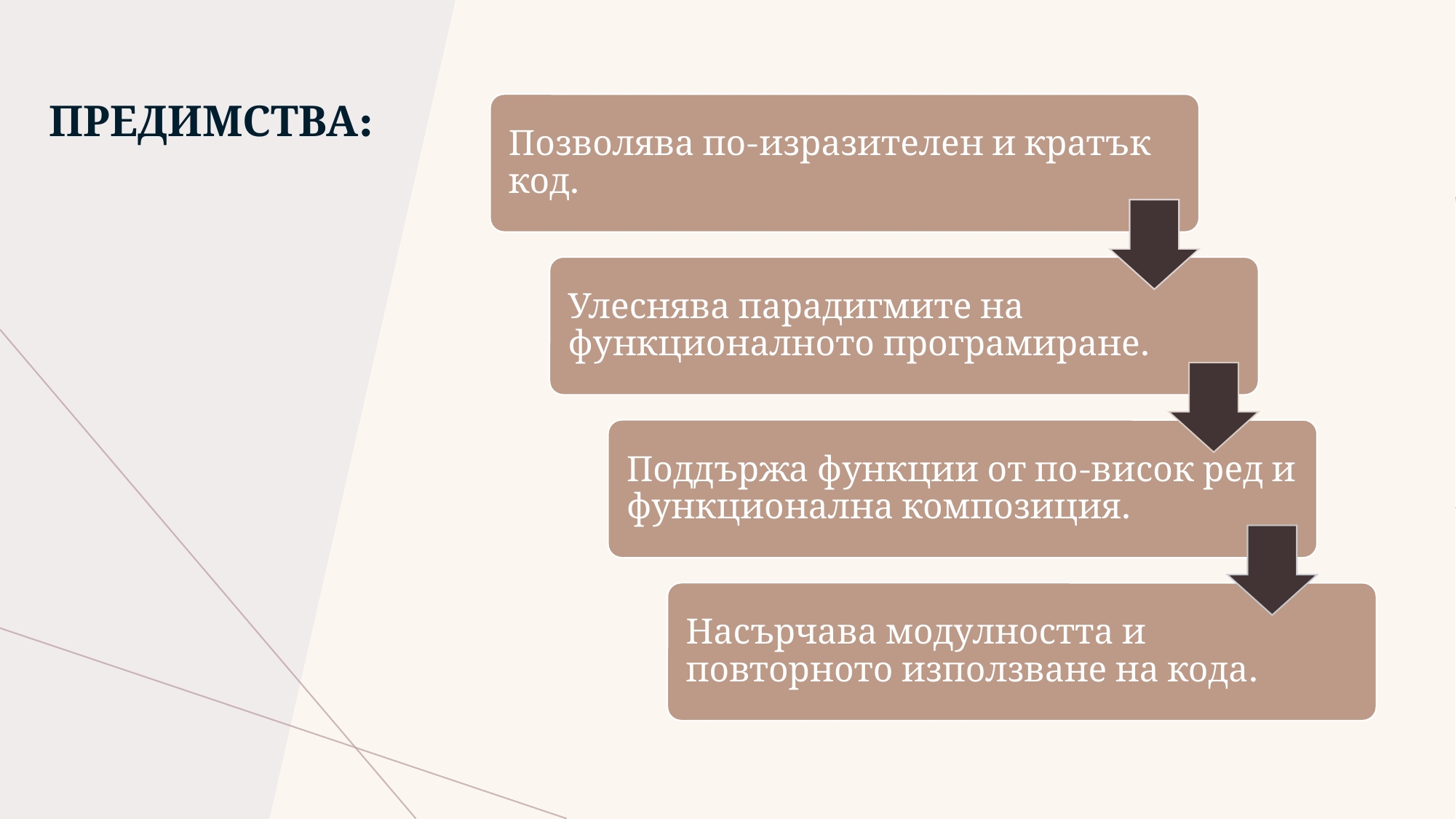

Предимства:

Позволява по-изразителен и кратък код.
Улеснява парадигмите на функционалното програмиране.
Поддържа функции от по-висок ред и функционална композиция.
Насърчава модулността и повторното използване на кода.